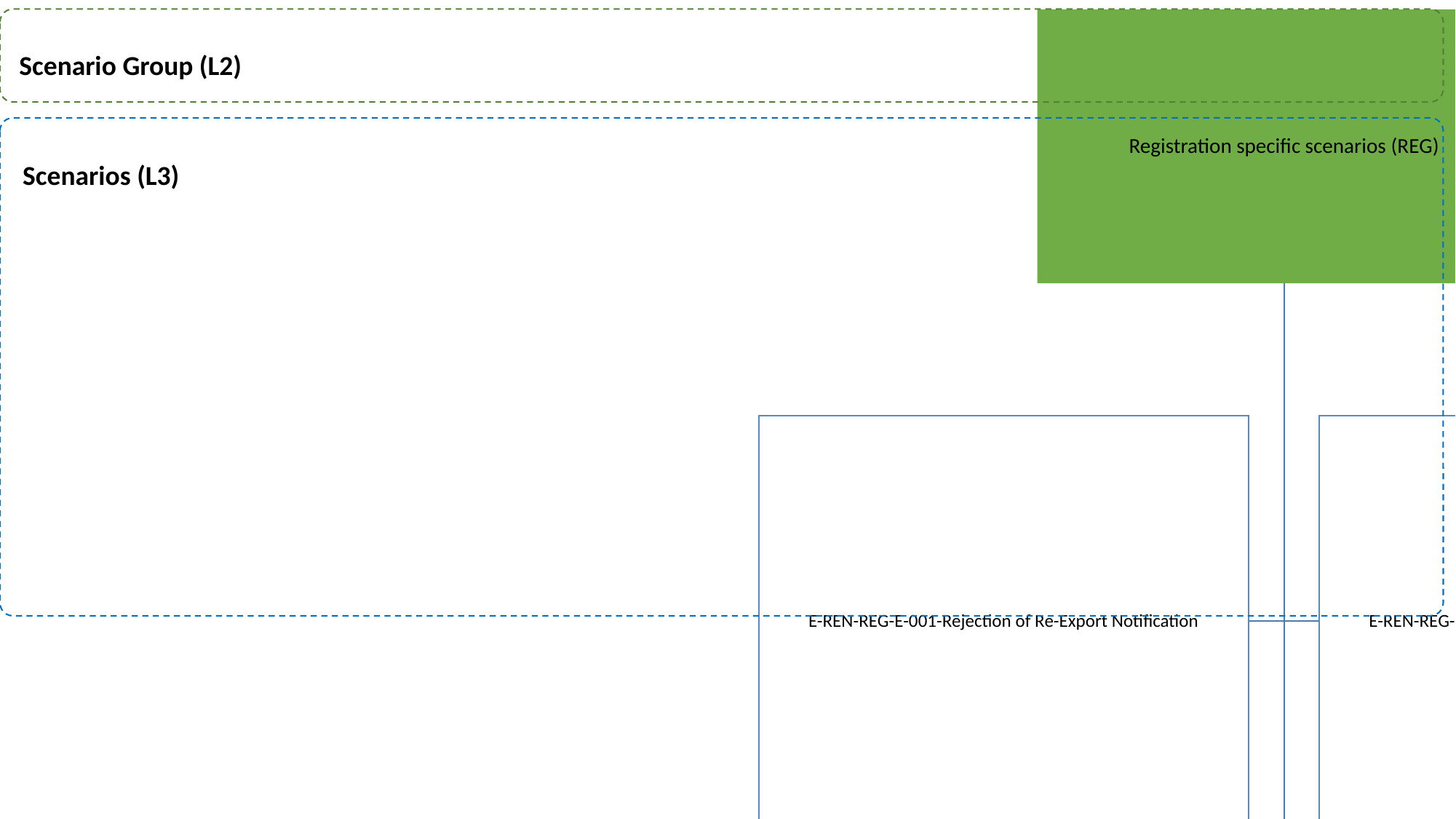

Registration specific scenarios (REG)
E-REN-REG-E-001-Rejection of Re-Export Notification
E-REN-REG-A-001-Control at Exit with release for exit
E-REN-REG-Α-002-Control at Exit with release for exit refused
E-REN-REG-A-003-Re-Export Notification amendment accepted
E-REN-REG-E-002-Re-Export Notification amendment rejected
Scenario Group (L2)

Scenarios (L3)